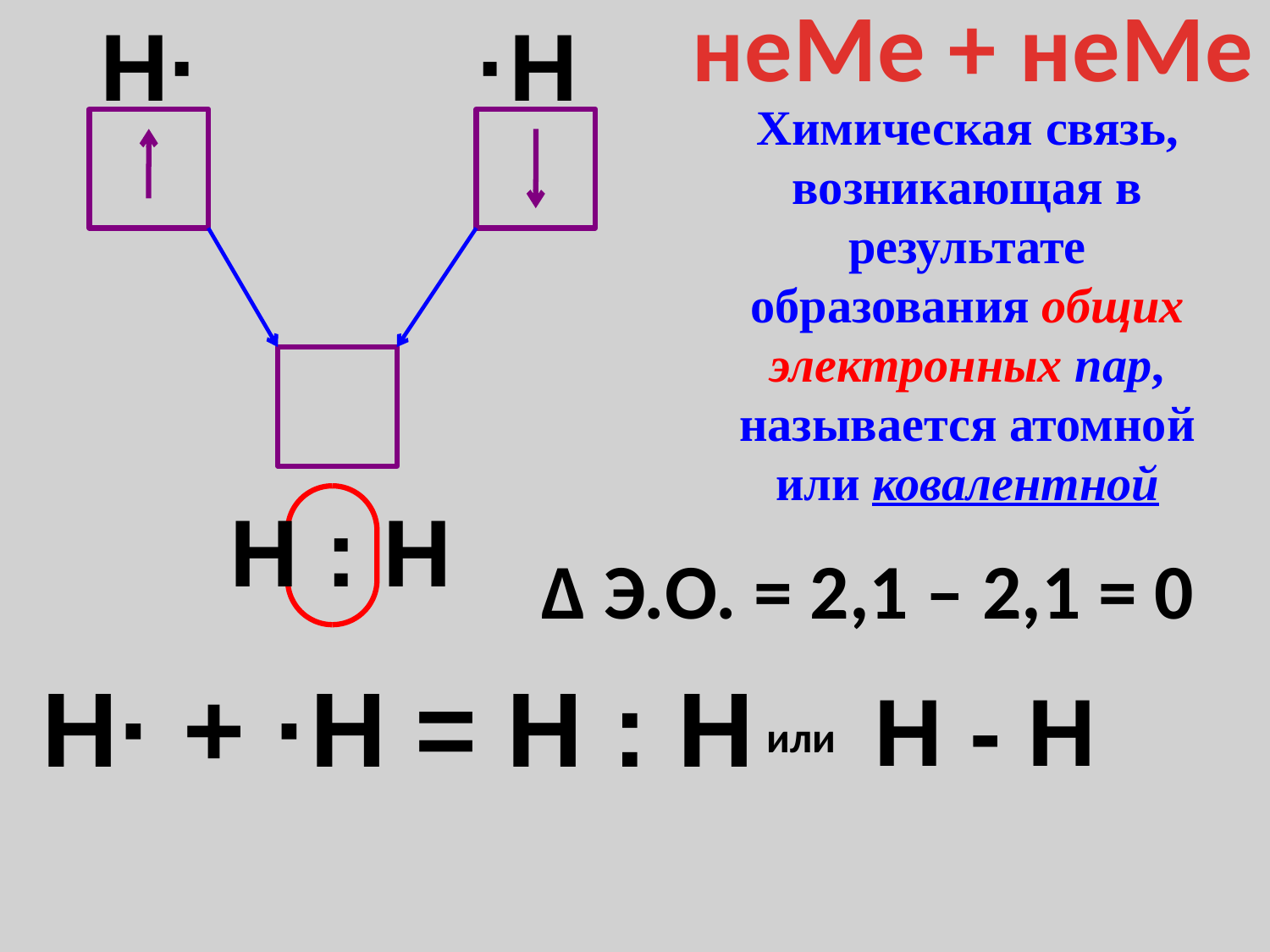

H·
·H
неМе + неМе
Химическая связь, возникающая в результате образования общих электронных пар, называется атомной или ковалентной

Н : Н

Δ Э.О. = 2,1 – 2,1 = 0
H· + ·Н = Н : Н
Н - Н
или